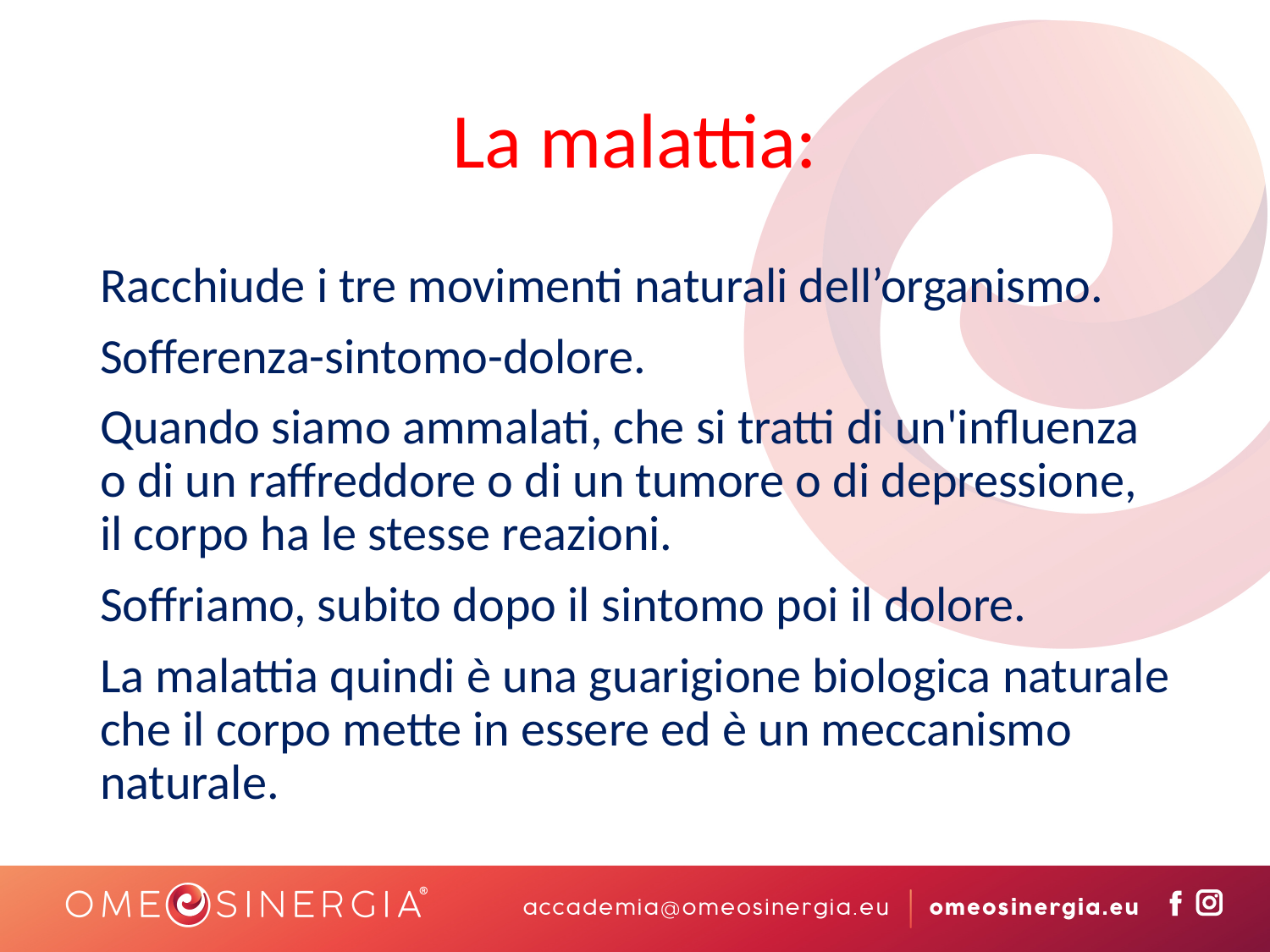

# La malattia:
Racchiude i tre movimenti naturali dell’organismo.
Sofferenza-sintomo-dolore.
Quando siamo ammalati, che si tratti di un'influenza o di un raffreddore o di un tumore o di depressione, il corpo ha le stesse reazioni.
Soffriamo, subito dopo il sintomo poi il dolore.
La malattia quindi è una guarigione biologica naturale che il corpo mette in essere ed è un meccanismo naturale.